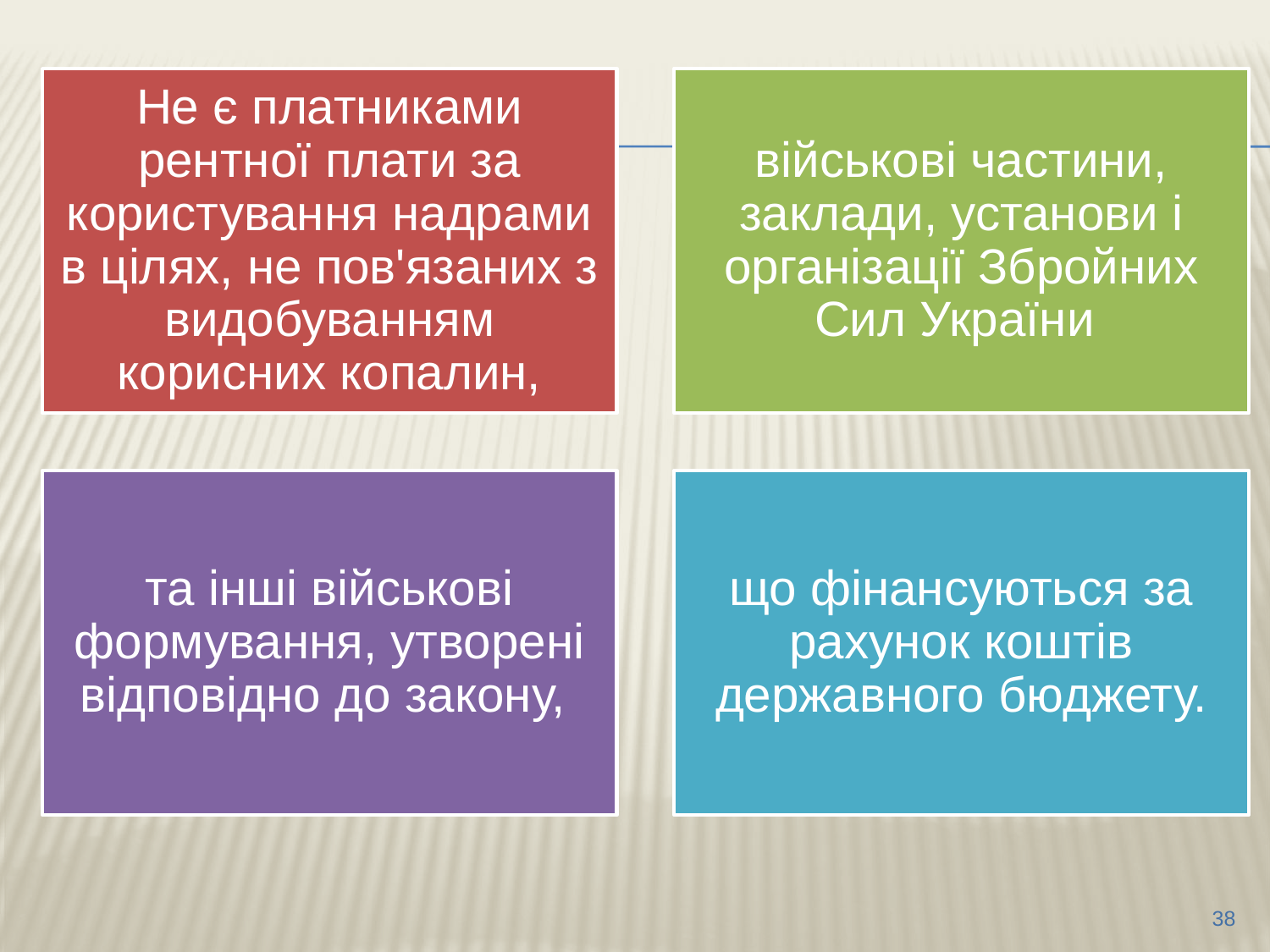

Не є платниками рентної плати за користування надрами в цілях, не пов'язаних з видобуванням корисних копалин,
військові частини, заклади, установи і організації Збройних Сил України
та інші військові формування, утворені відповідно до закону,
що фінансуються за рахунок коштів державного бюджету.
38